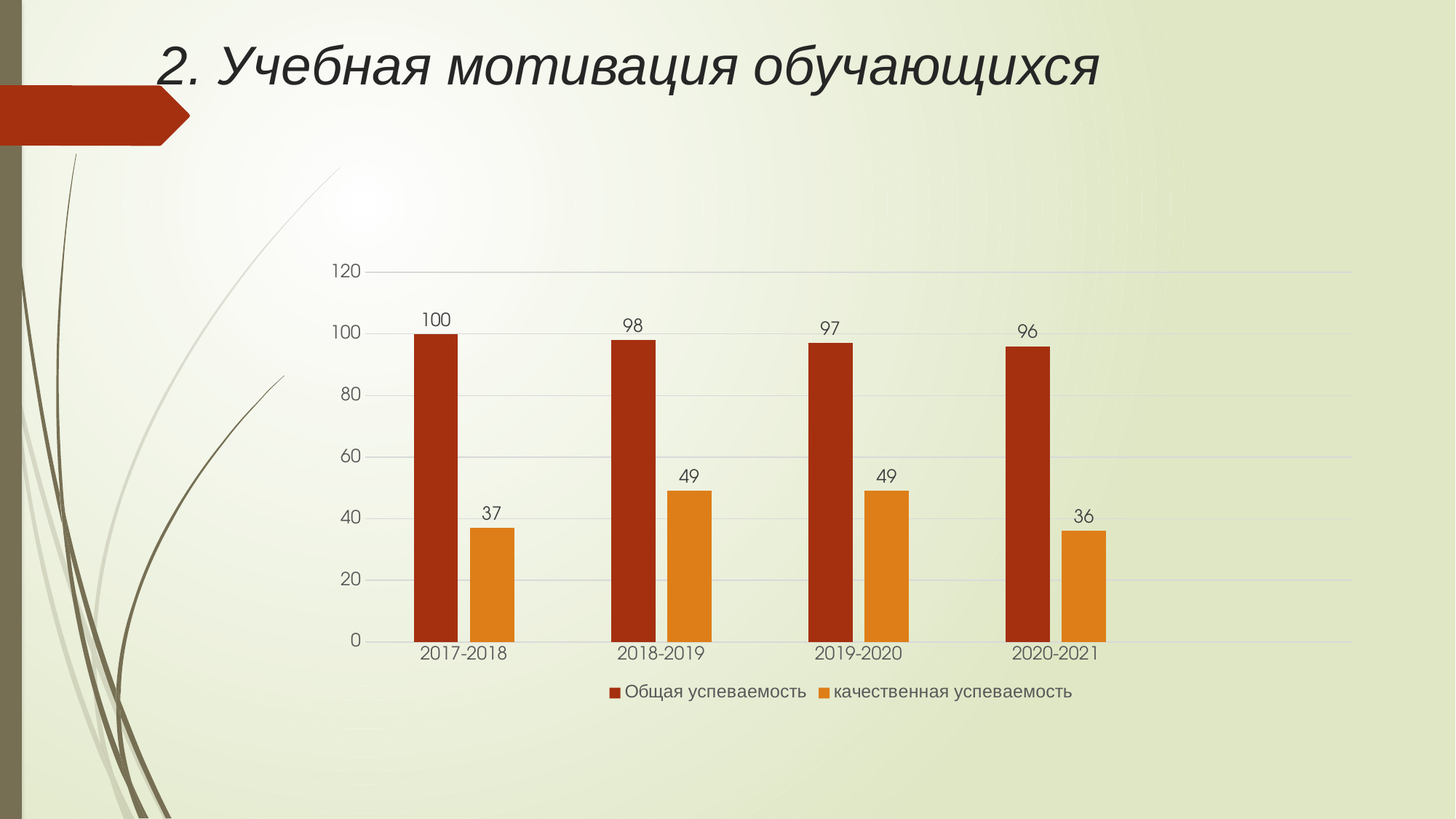

# 2. Учебная мотивация обучающихся

### Chart

| Category | Общая успеваемость | качественная успеваемость |
|---|---|---|
| 2017-2018 | 100.0 | 37.0 |
| 2018-2019 | 98.0 | 49.0 |
| 2019-2020 | 97.0 | 49.0 |
| 2020-2021 | 96.0 | 36.0 |